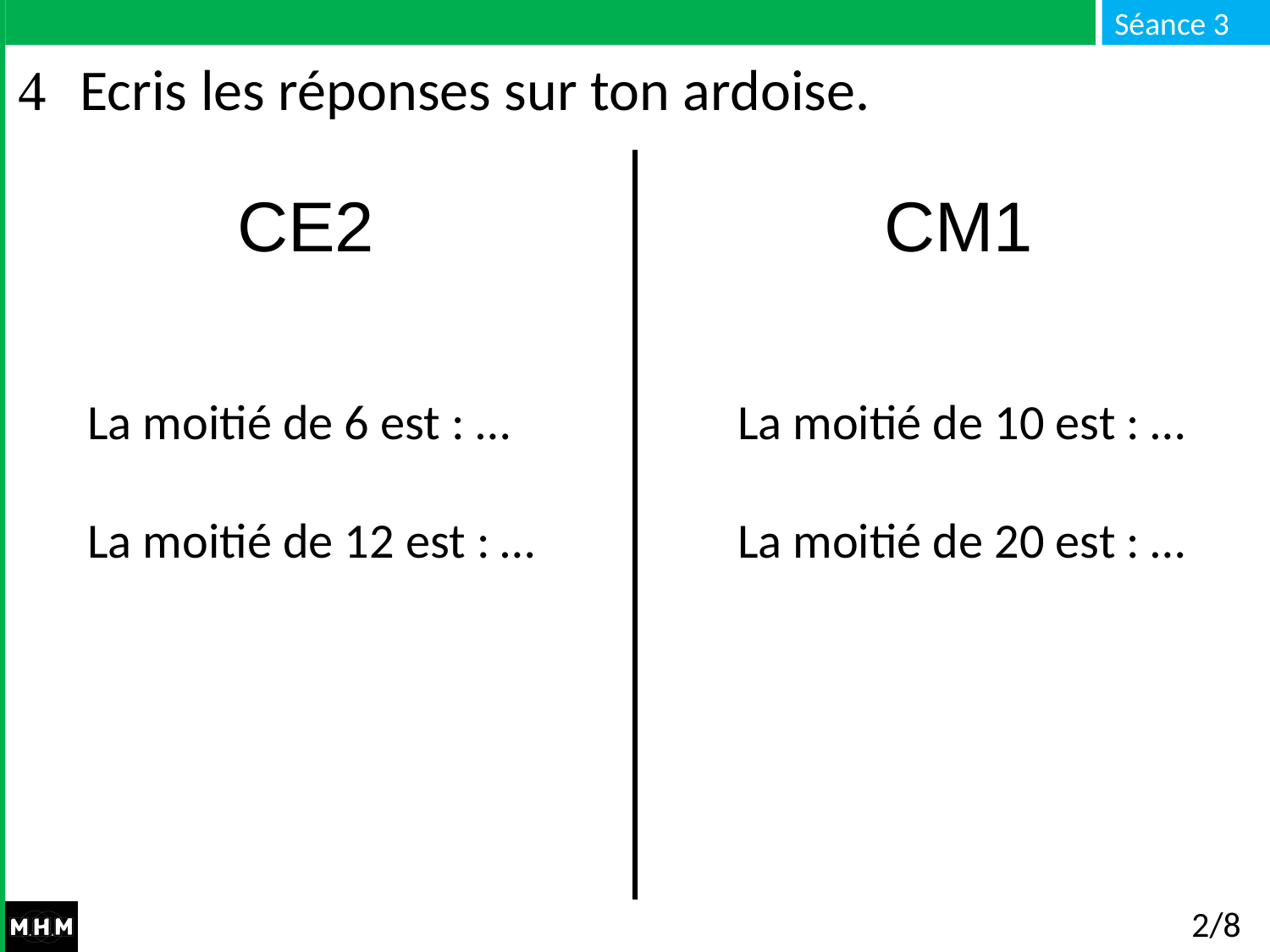

# Ecris les réponses sur ton ardoise.

CE2                          CM1
La moitié de 6 est : …
La moitié de 12 est : …

La moitié de 10 est : …
La moitié de 20 est : …

2/8